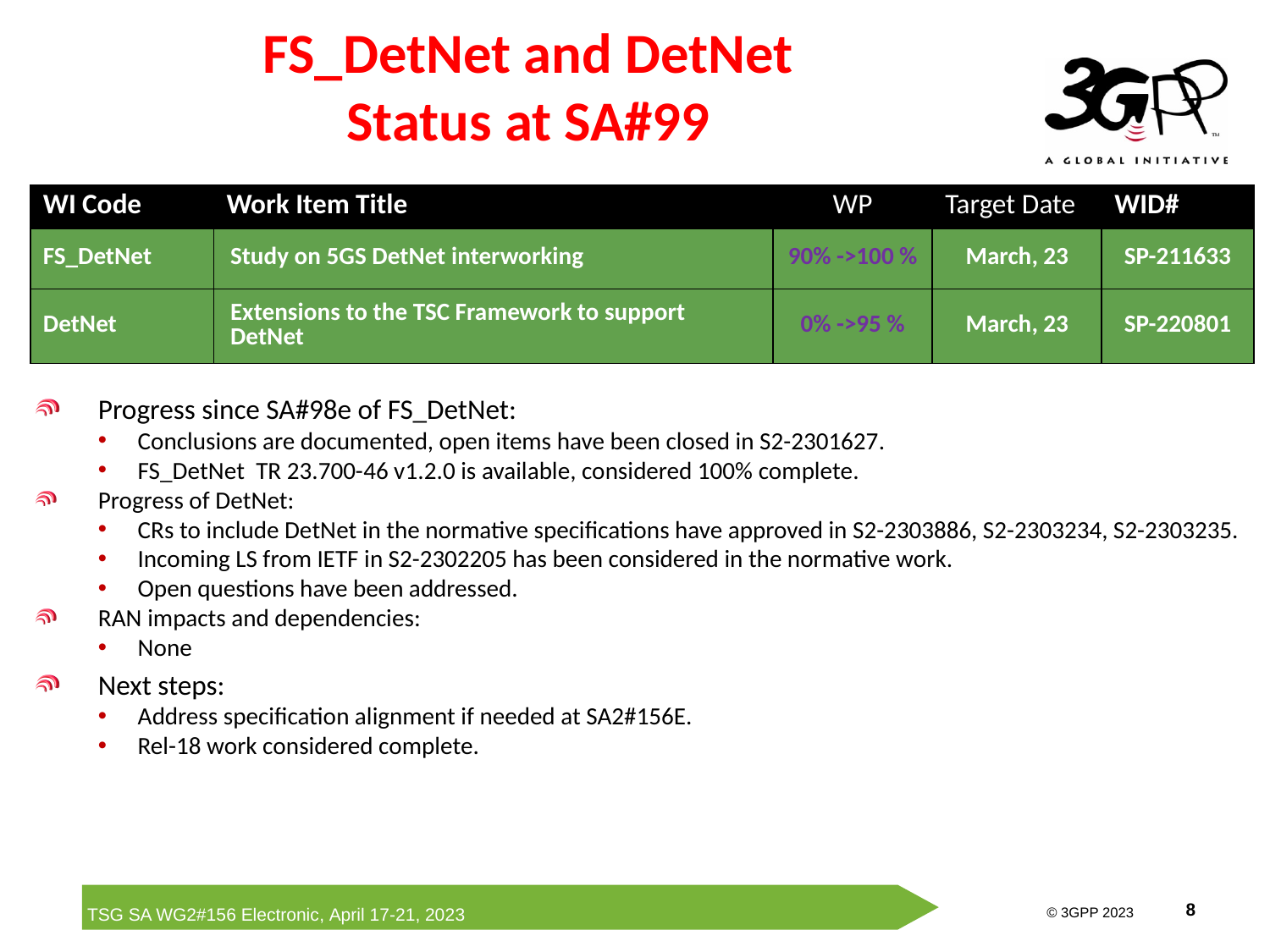

# FS_DetNet and DetNet Status at SA#99
| WI Code | Work Item Title | WP | Target Date | WID# |
| --- | --- | --- | --- | --- |
| FS\_DetNet | Study on 5GS DetNet interworking | 90% ->100 % | March, 23 | SP-211633 |
| DetNet | Extensions to the TSC Framework to support DetNet | 0% ->95 % | March, 23 | SP-220801 |
Progress since SA#98e of FS_DetNet:
Conclusions are documented, open items have been closed in S2-2301627.
FS_DetNet  TR 23.700-46 v1.2.0 is available, considered 100% complete.
Progress of DetNet:
CRs to include DetNet in the normative specifications have approved in S2-2303886, S2-2303234, S2-2303235.
Incoming LS from IETF in S2-2302205 has been considered in the normative work.
Open questions have been addressed.
RAN impacts and dependencies:
None
Next steps:
Address specification alignment if needed at SA2#156E.
Rel-18 work considered complete.